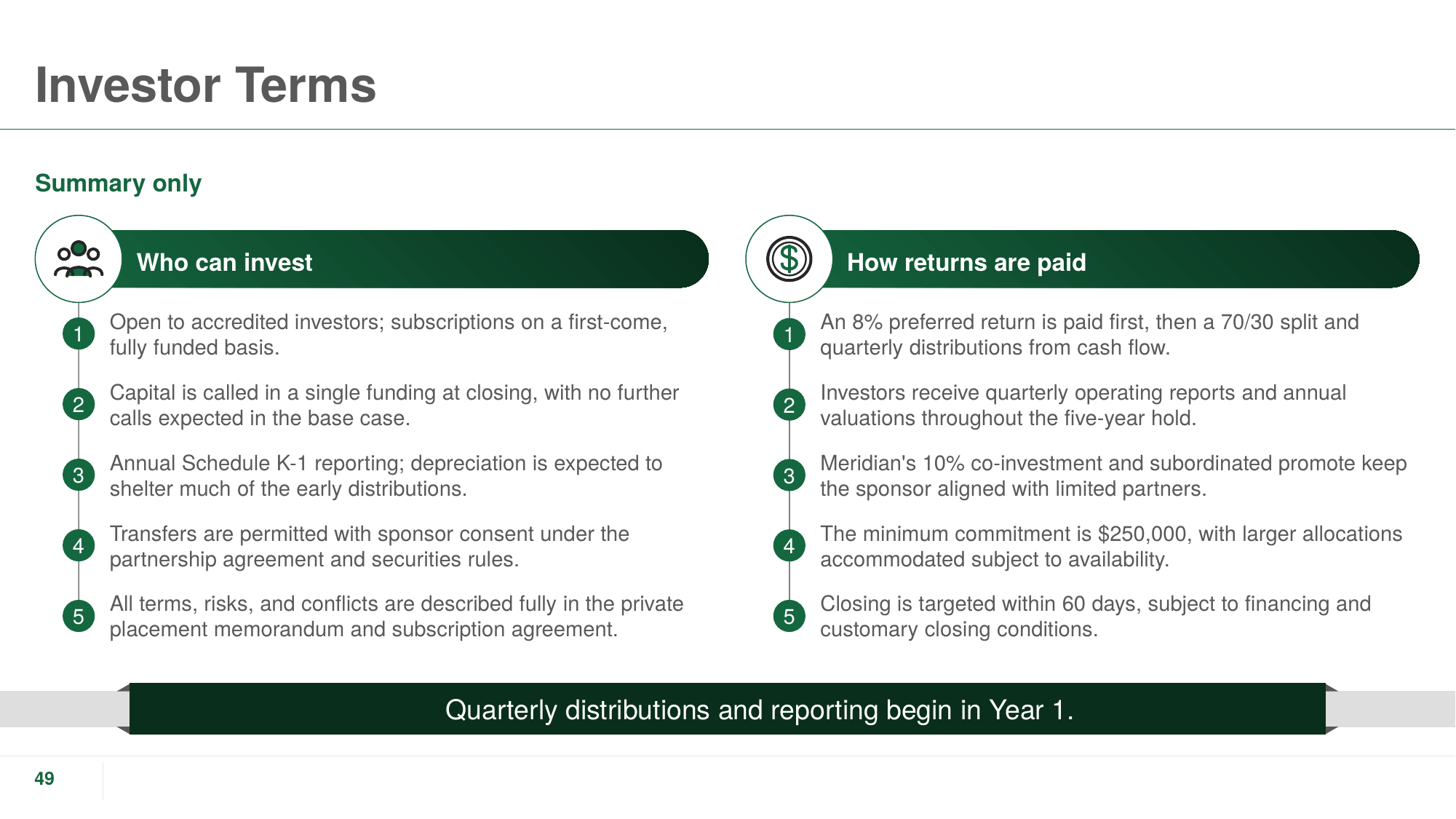

# Investor Terms
Summary only

Who can invest
How returns are paid
Open to accredited investors; subscriptions on a first-come, fully funded basis.
An 8% preferred return is paid first, then a 70/30 split and quarterly distributions from cash flow.
1
1
Capital is called in a single funding at closing, with no further calls expected in the base case.
Investors receive quarterly operating reports and annual valuations throughout the five-year hold.
2
2
Annual Schedule K-1 reporting; depreciation is expected to shelter much of the early distributions.
Meridian's 10% co-investment and subordinated promote keep the sponsor aligned with limited partners.
3
3
Transfers are permitted with sponsor consent under the partnership agreement and securities rules.
The minimum commitment is $250,000, with larger allocations accommodated subject to availability.
4
4
All terms, risks, and conflicts are described fully in the private placement memorandum and subscription agreement.
Closing is targeted within 60 days, subject to financing and customary closing conditions.
5
5
Quarterly distributions and reporting begin in Year 1.

49